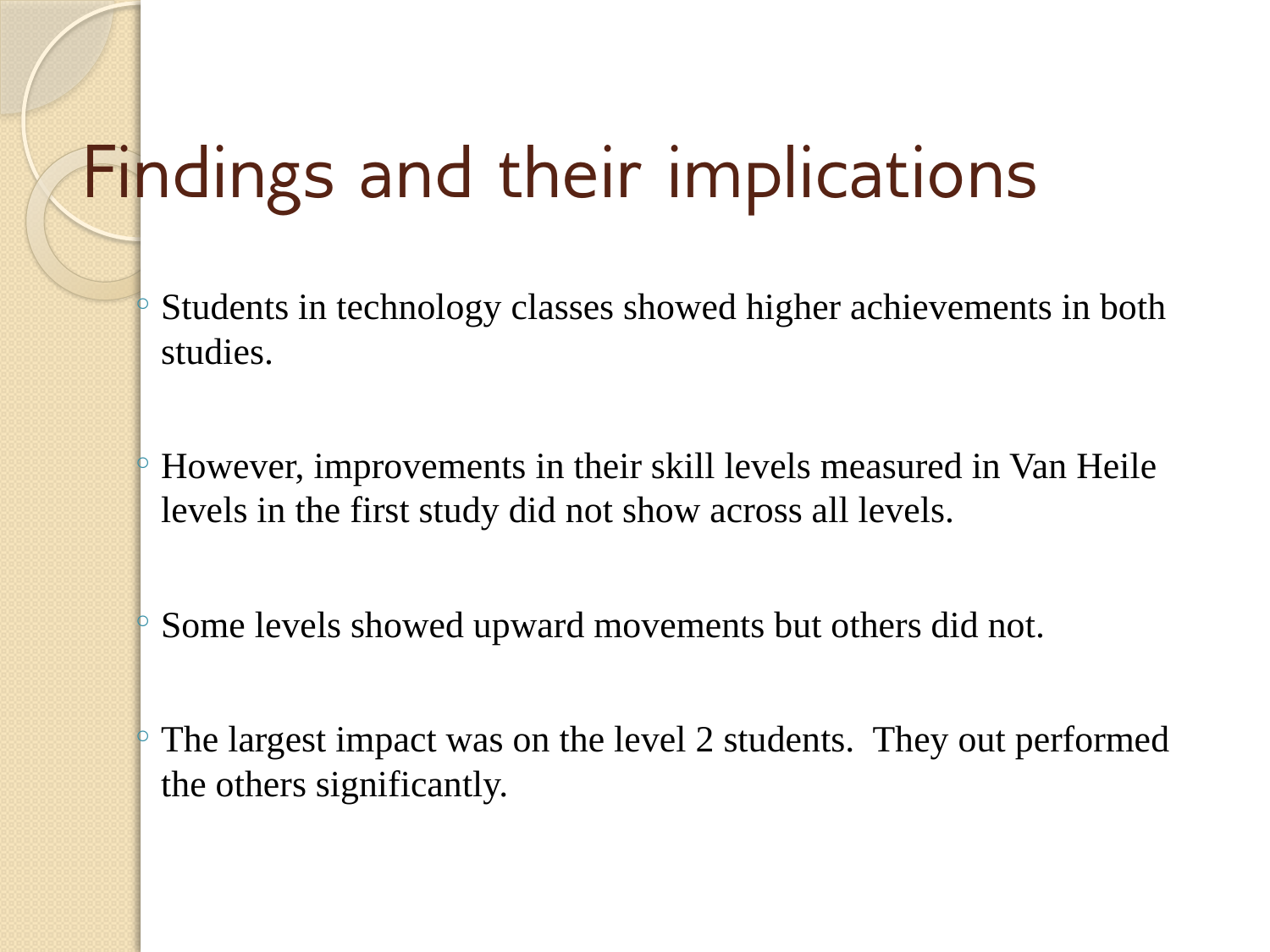

# Findings and their implications
Students in technology classes showed higher achievements in both studies.

However, improvements in their skill levels measured in Van Heile levels in the first study did not show across all levels.

Some levels showed upward movements but others did not.

The largest impact was on the level 2 students.  They out performed the others significantly.